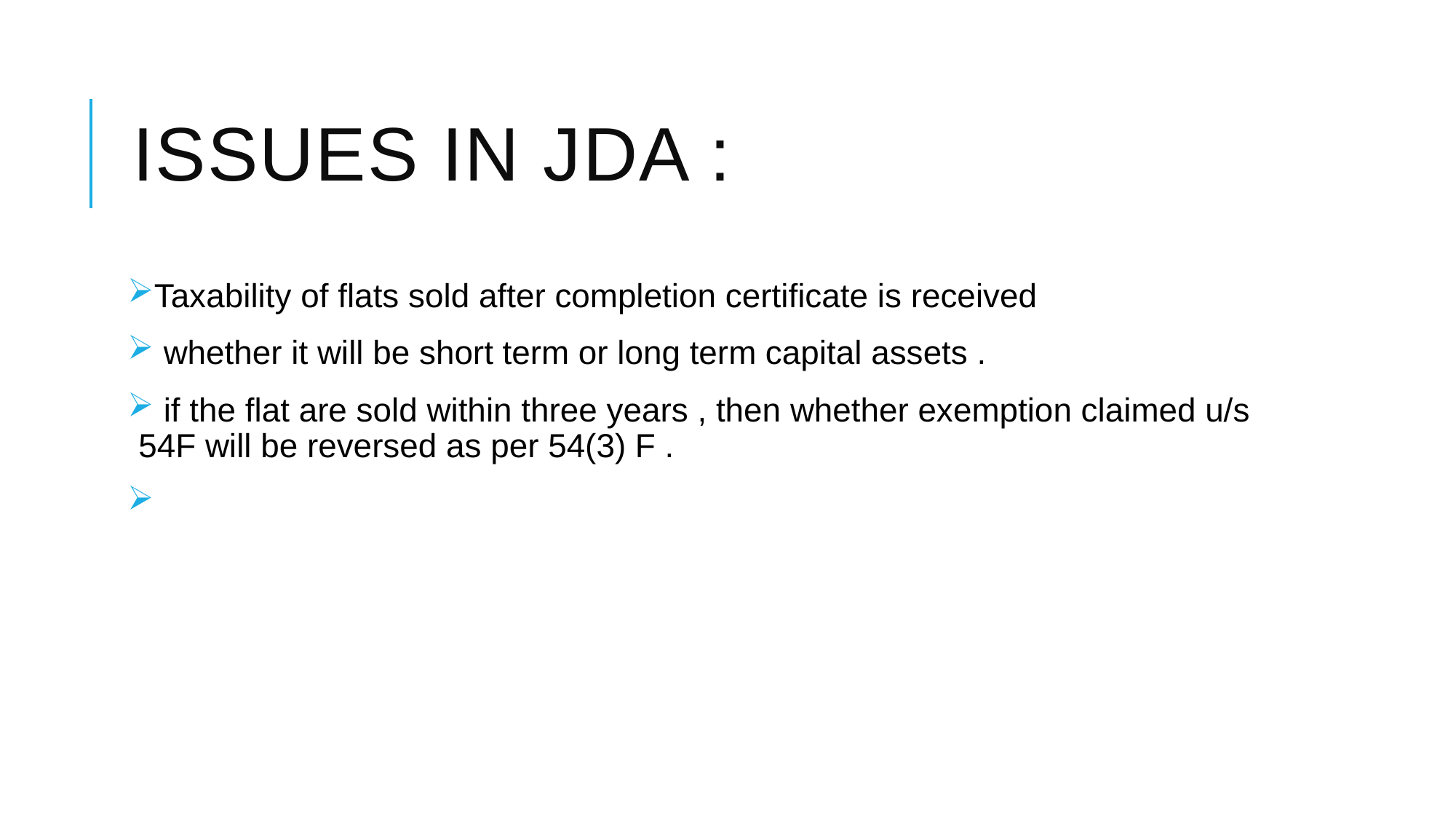

# Issues in JDA :
Taxability of flats sold after completion certificate is received
 whether it will be short term or long term capital assets .
 if the flat are sold within three years , then whether exemption claimed u/s 54F will be reversed as per 54(3) F .